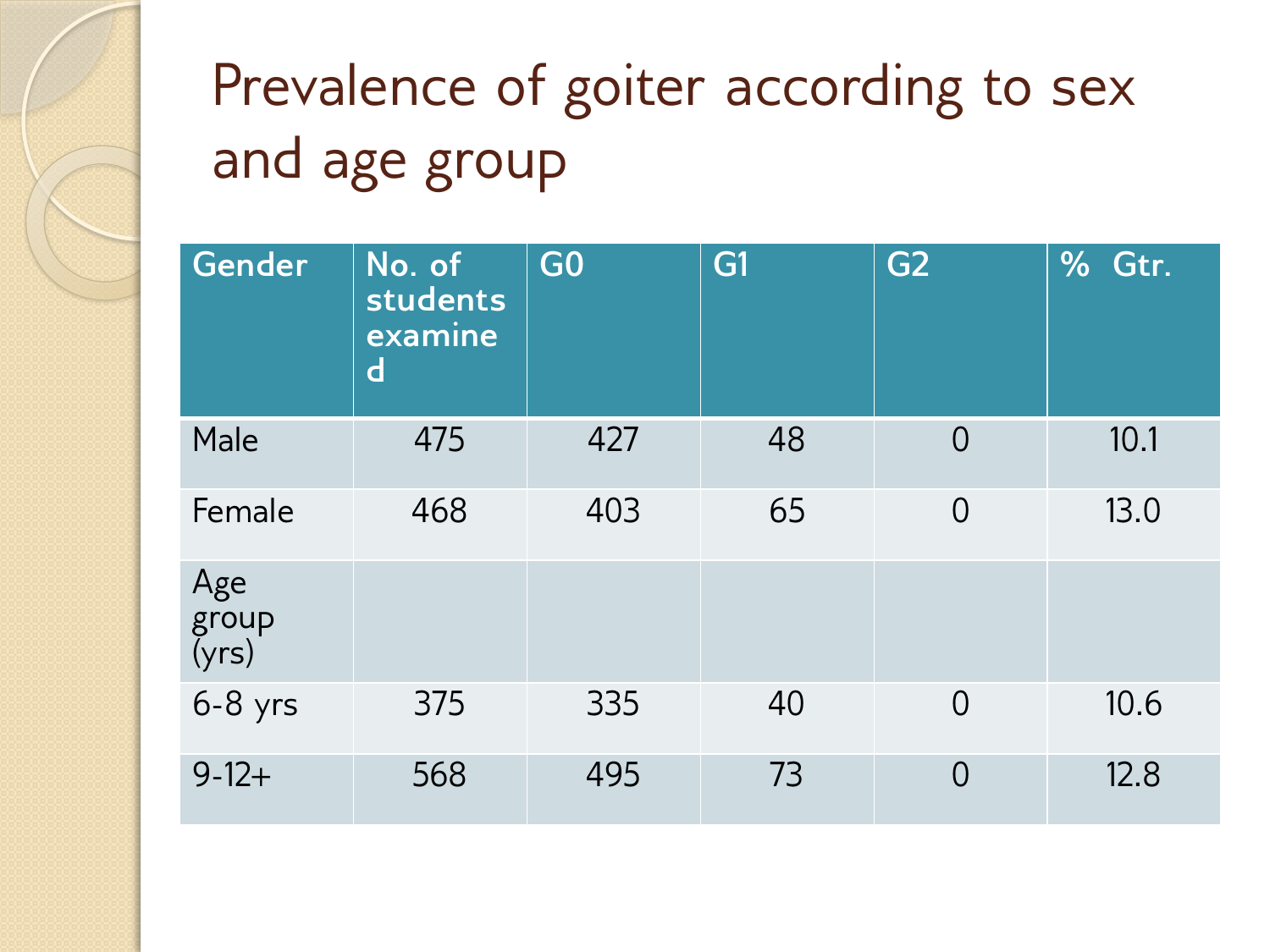

# Prevalence of goiter according to sex and age group
| Gender | No. of students examined | G0 | G1 | G2 | % Gtr. |
| --- | --- | --- | --- | --- | --- |
| Male | 475 | 427 | 48 | 0 | 10.1 |
| Female | 468 | 403 | 65 | 0 | 13.0 |
| Age group (yrs) |  |  |  |  |  |
| 6-8 yrs | 375 | 335 | 40 | 0 | 10.6 |
| 9-12+ | 568 | 495 | 73 | 0 | 12.8 |